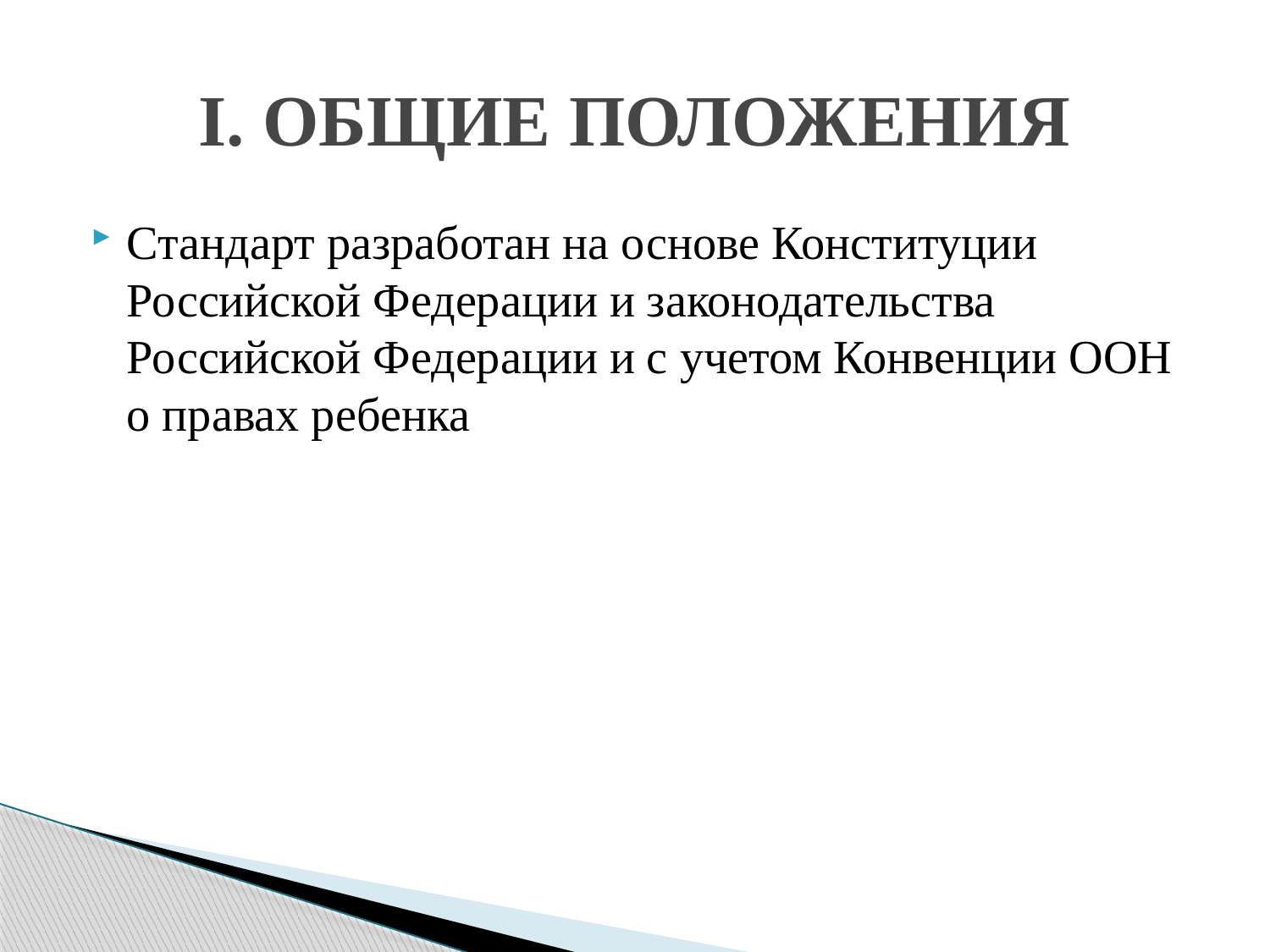

# I. ОБЩИЕ ПОЛОЖЕНИЯ
Стандарт разработан на основе Конституции Российской Федерации и законодательства Российской Федерации и с учетом Конвенции ООН о правах ребенка